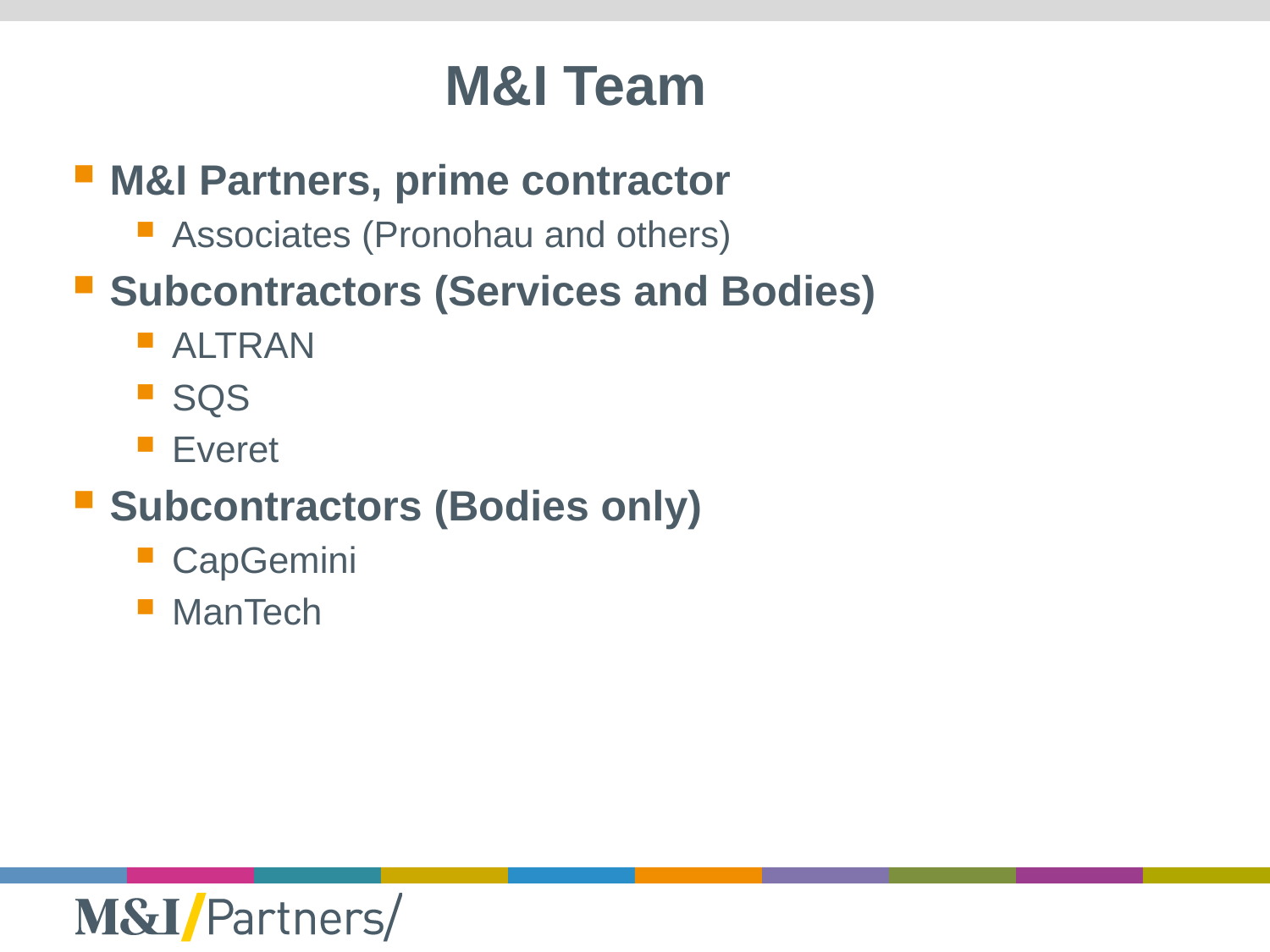

# M&I Team
M&I Partners, prime contractor
Associates (Pronohau and others)
Subcontractors (Services and Bodies)
ALTRAN
SQS
Everet
Subcontractors (Bodies only)
CapGemini
ManTech